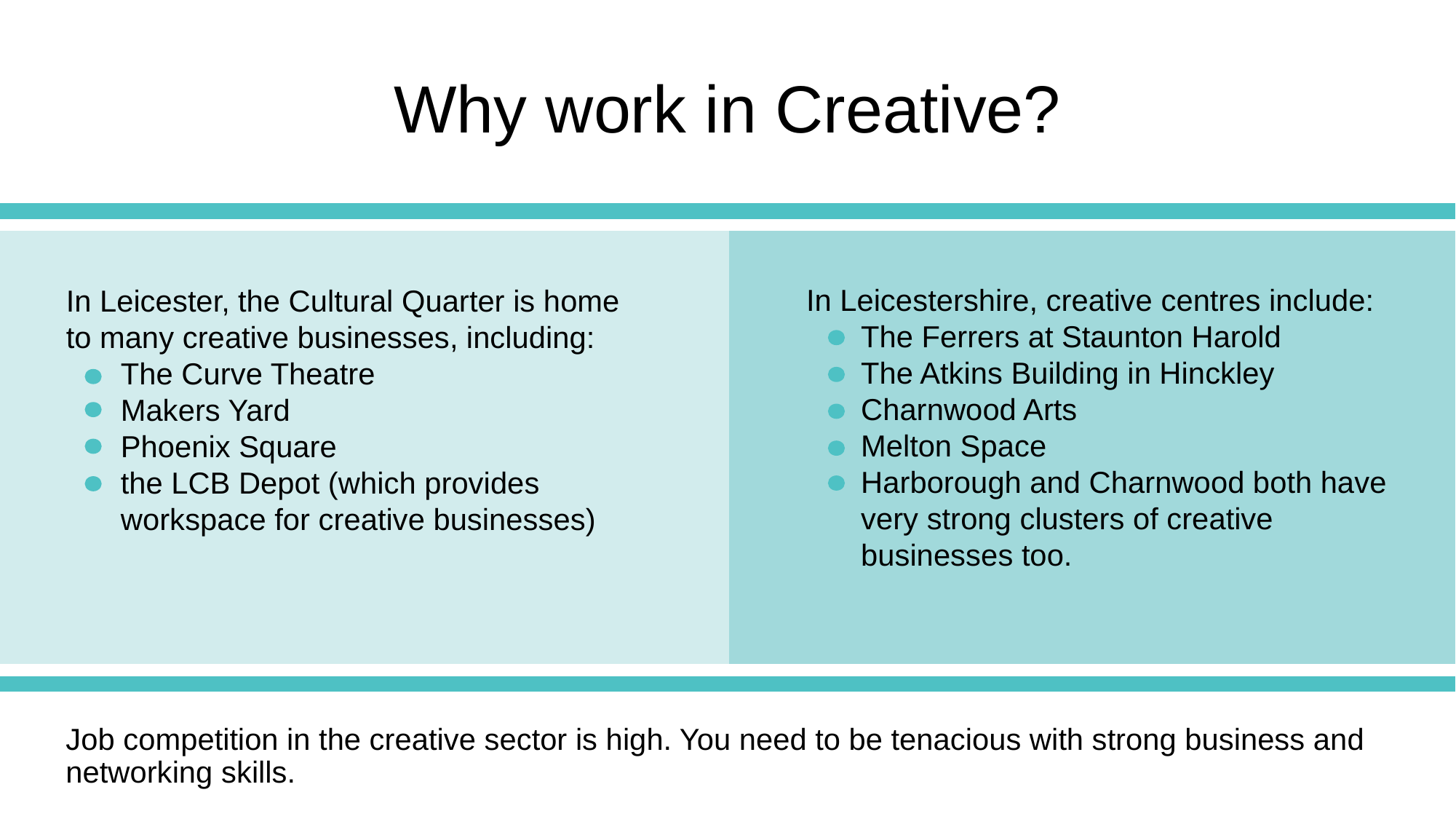

# Why work in Creative?

In Leicestershire, creative centres include:
The Ferrers at Staunton Harold
The Atkins Building in Hinckley
Charnwood Arts
Melton Space
Harborough and Charnwood both have very strong clusters of creative businesses too.
In Leicester, the Cultural Quarter is home to many creative businesses, including:
The Curve Theatre
Makers Yard
Phoenix Square
the LCB Depot (which provides workspace for creative businesses)

Job competition in the creative sector is high. You need to be tenacious with strong business and networking skills.